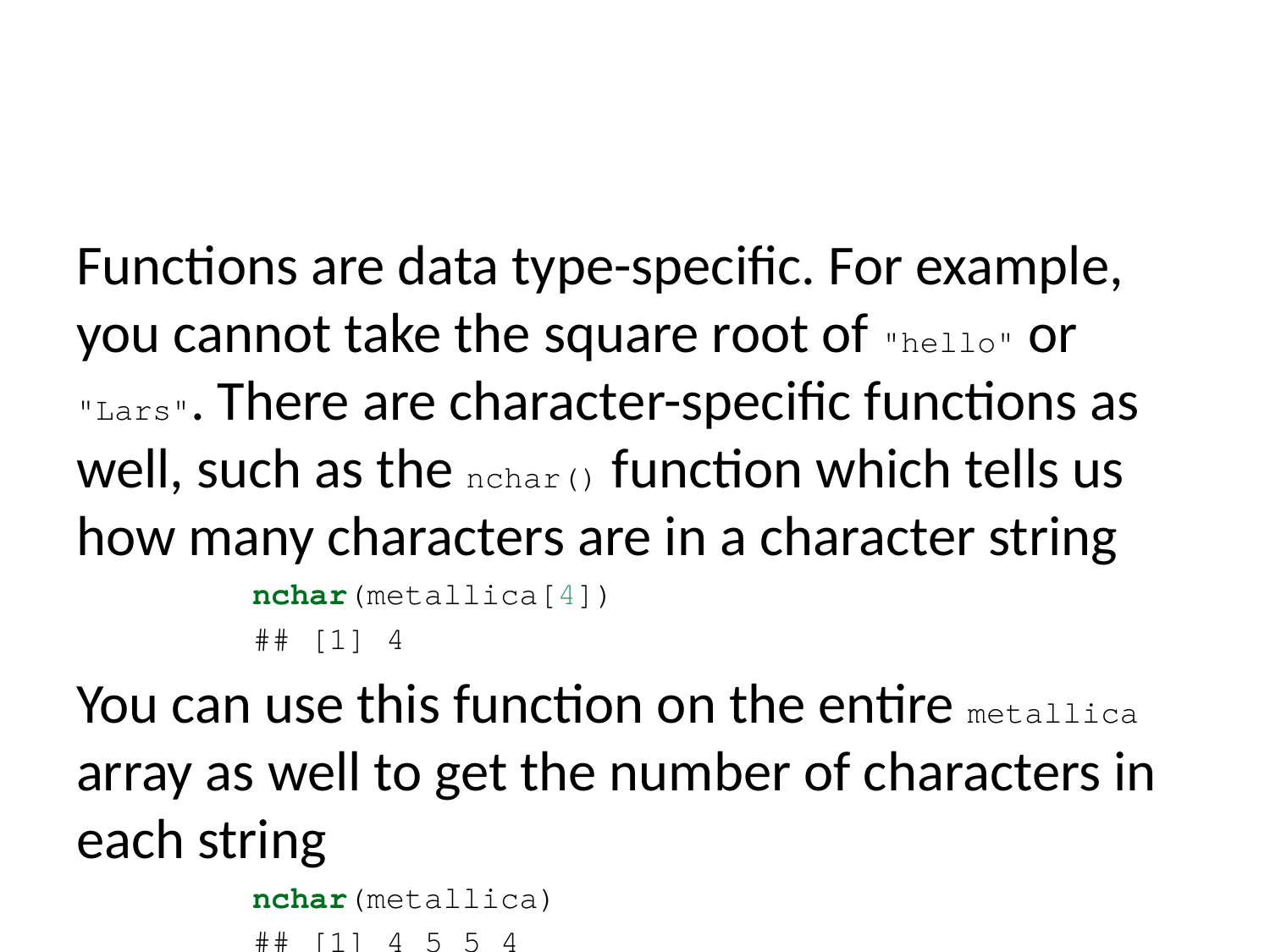

Functions are data type-specific. For example, you cannot take the square root of "hello" or "Lars". There are character-specific functions as well, such as the nchar() function which tells us how many characters are in a character string
nchar(metallica[4])
## [1] 4
You can use this function on the entire metallica array as well to get the number of characters in each string
nchar(metallica)
## [1] 4 5 5 4